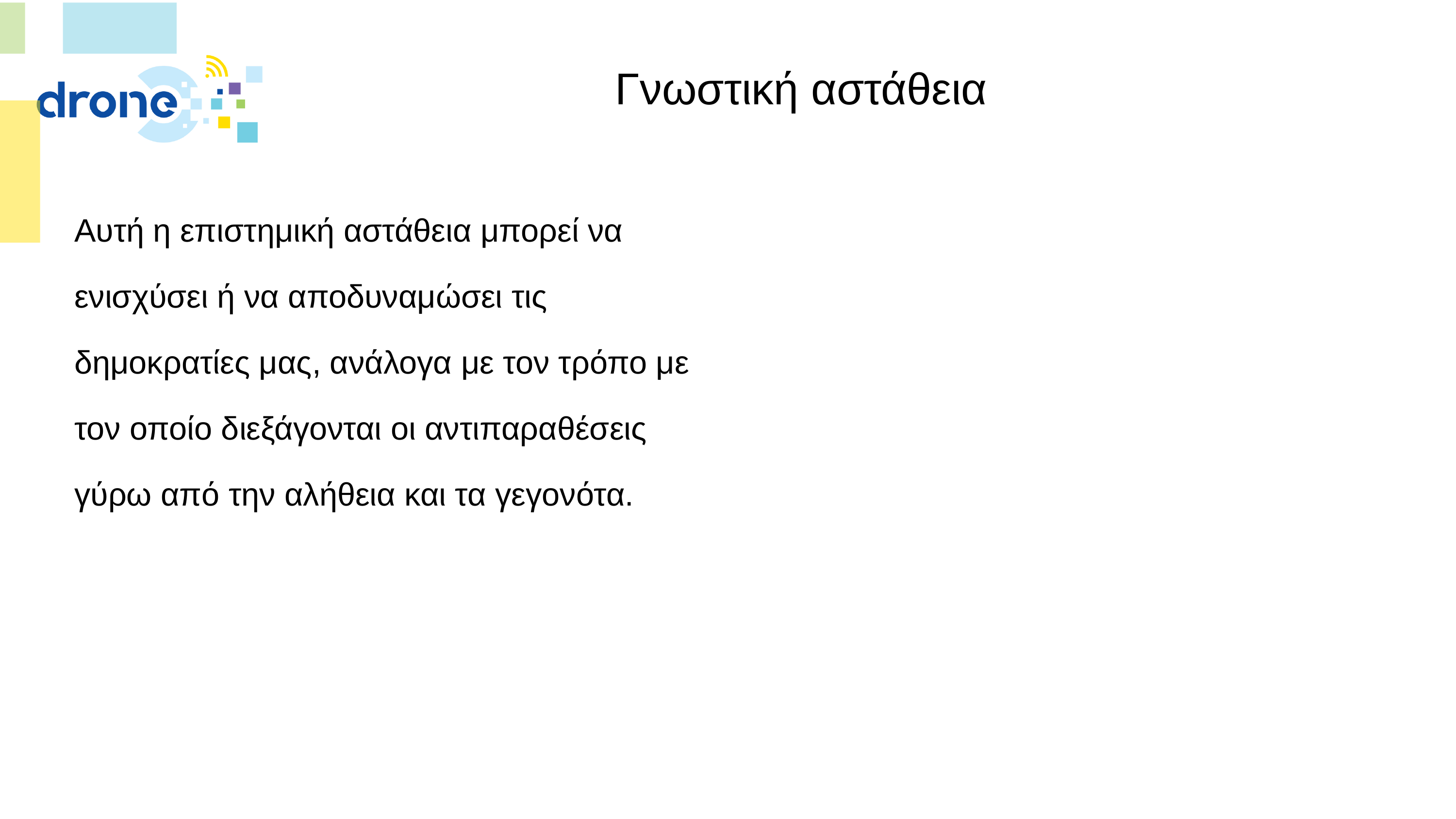

# Γνωστική αστάθεια

Αυτή η επιστημική αστάθεια μπορεί να ενισχύσει ή να αποδυναμώσει τις δημοκρατίες μας, ανάλογα με τον τρόπο με τον οποίο διεξάγονται οι αντιπαραθέσεις γύρω από την αλήθεια και τα γεγονότα.